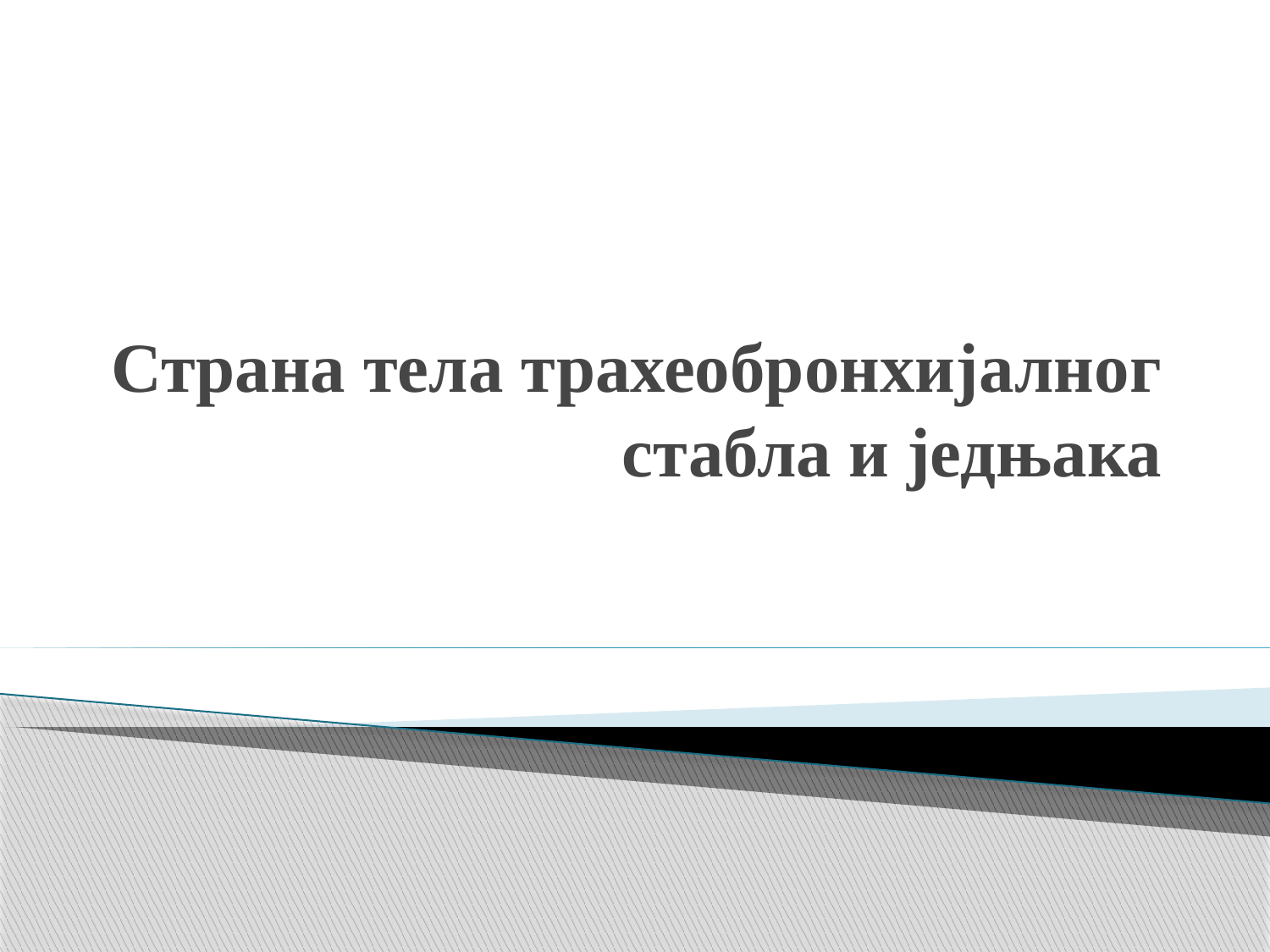

# Страна тела трахеобронхијалног стабла и једњака